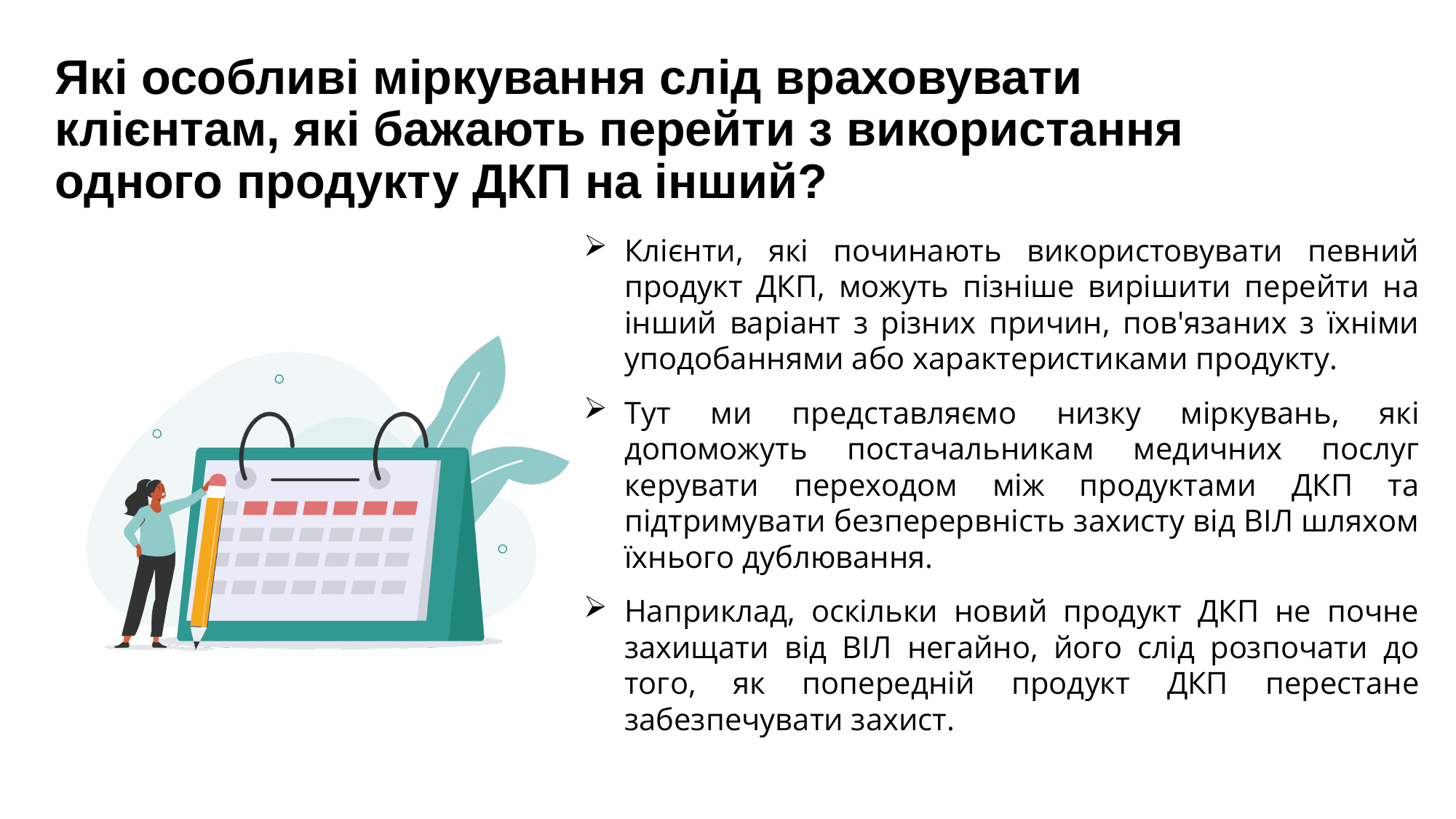

Які особливі міркування слід враховувати клієнтам, які бажають перейти з використання одного продукту ДКП на інший?
Клієнти, які починають використовувати певний продукт ДКП, можуть пізніше вирішити перейти на інший варіант з різних причин, пов'язаних з їхніми уподобаннями або характеристиками продукту.
Тут ми представляємо низку міркувань, які допоможуть постачальникам медичних послуг керувати переходом між продуктами ДКП та підтримувати безперервність захисту від ВІЛ шляхом їхнього дублювання.
Наприклад, оскільки новий продукт ДКП не почне захищати від ВІЛ негайно, його слід розпочати до того, як попередній продукт ДКП перестане забезпечувати захист.